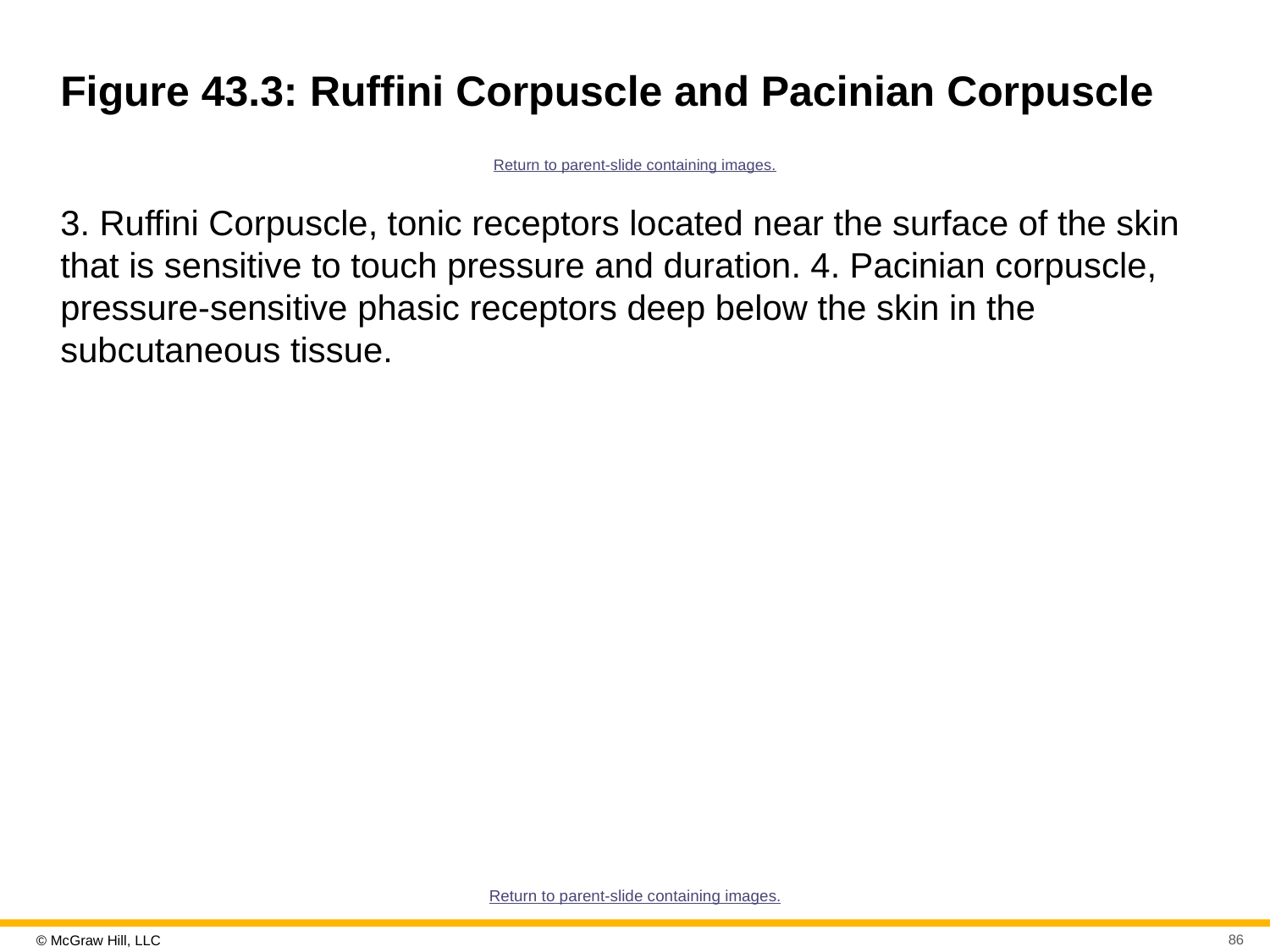

# Figure 43.3: Ruffini Corpuscle and Pacinian Corpuscle
Return to parent-slide containing images.
3. Ruffini Corpuscle, tonic receptors located near the surface of the skin that is sensitive to touch pressure and duration. 4. Pacinian corpuscle, pressure-sensitive phasic receptors deep below the skin in the subcutaneous tissue.
Return to parent-slide containing images.
86